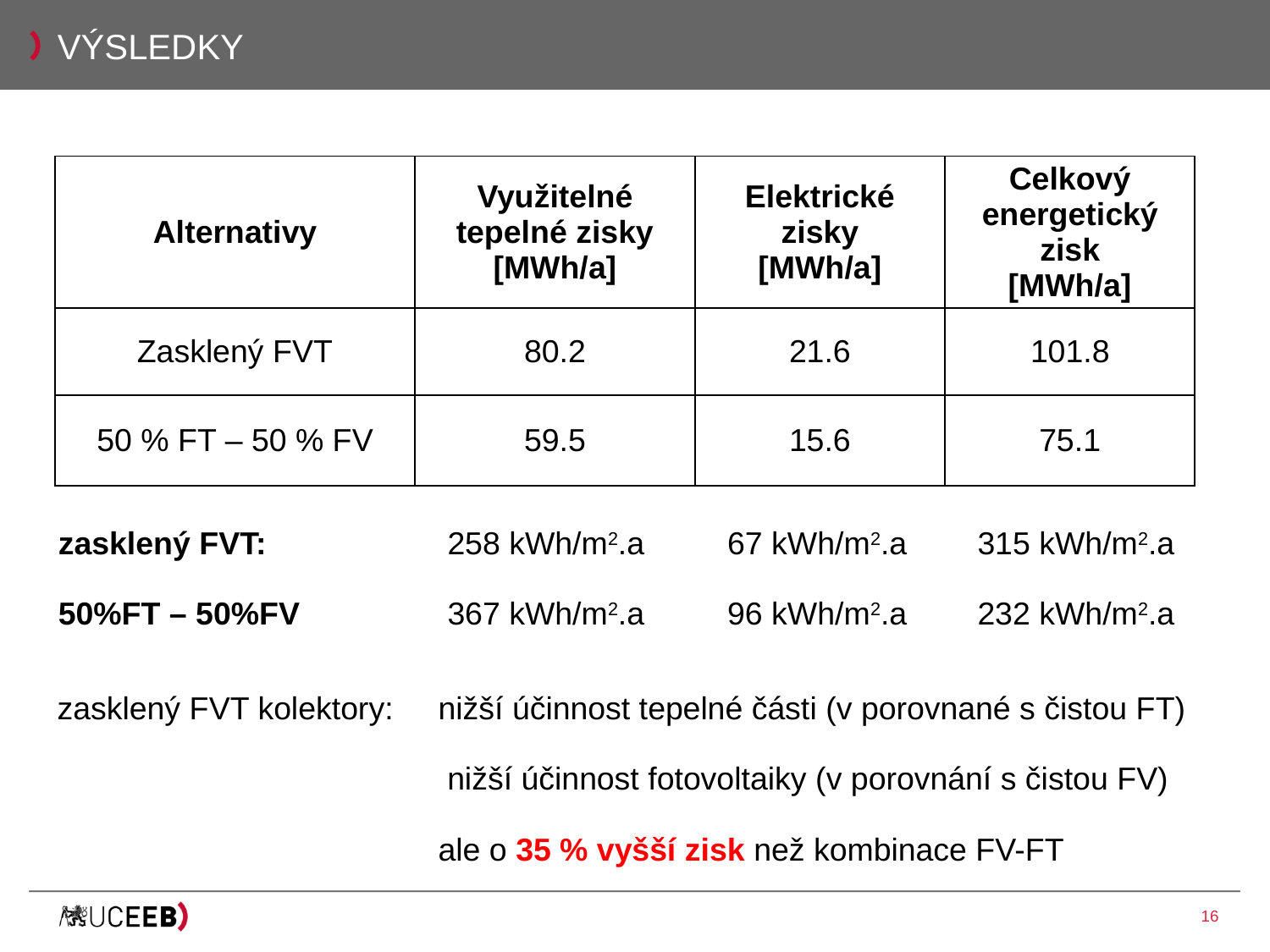

VÝSLEDKY
| Alternativy | Využitelné tepelné zisky [MWh/a] | Elektrické zisky [MWh/a] | Celkový energetický zisk [MWh/a] |
| --- | --- | --- | --- |
| Zasklený FVT | 80.2 | 21.6 | 101.8 |
| 50 % FT – 50 % FV | 59.5 | 15.6 | 75.1 |
zasklený FVT:
50%FT – 50%FV
258 kWh/m2.a
367 kWh/m2.a
67 kWh/m2.a
96 kWh/m2.a
315 kWh/m2.a
232 kWh/m2.a
zasklený FVT kolektory:	nižší účinnost tepelné části (v porovnané s čistou FT)
			 nižší účinnost fotovoltaiky (v porovnání s čistou FV)
			ale o 35 % vyšší zisk než kombinace FV-FT
16